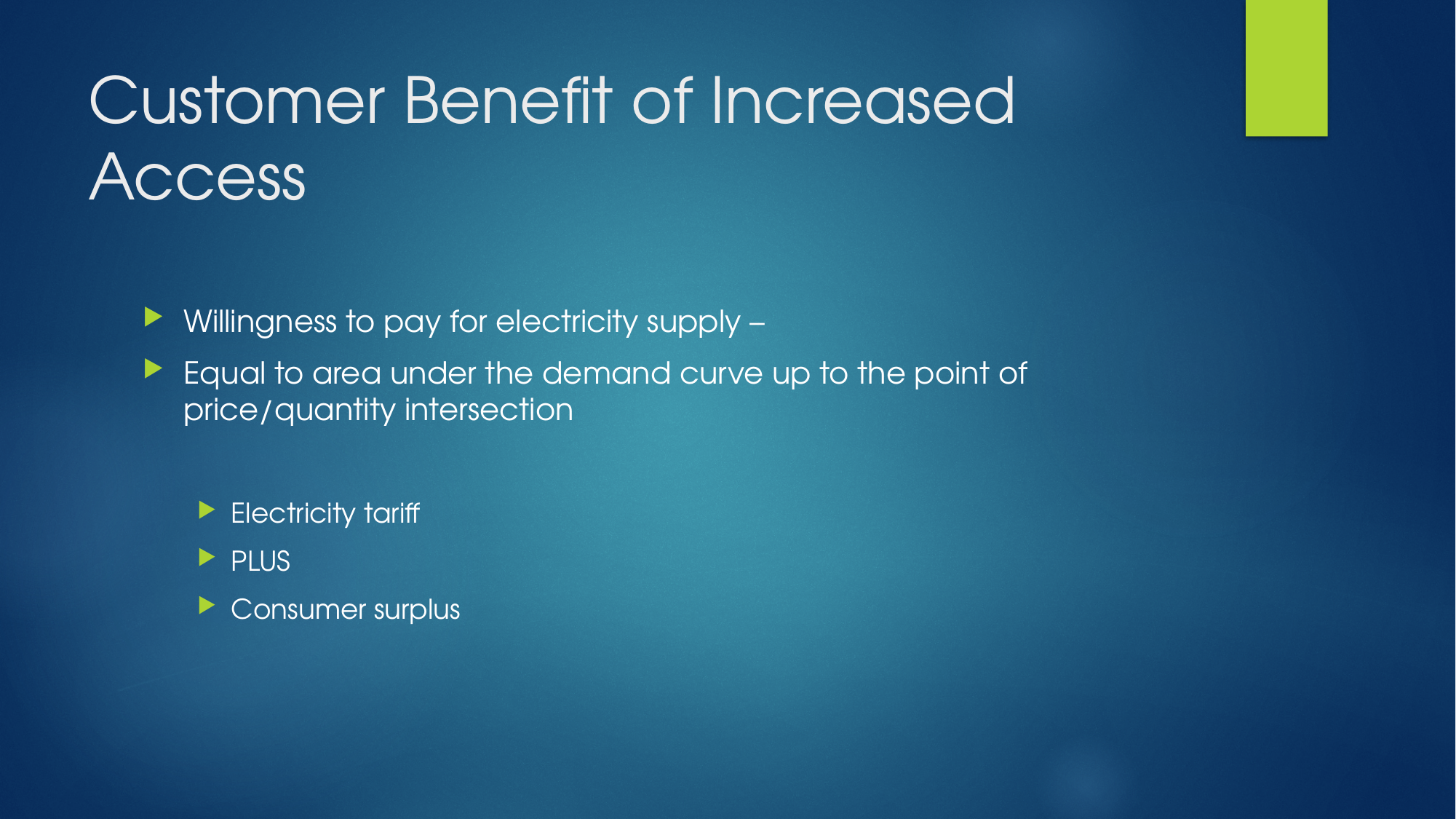

# Customer Benefit of Increased Access

Willingness to pay for electricity supply –
Equal to area under the demand curve up to the point of price/quantity intersection

Electricity tariff
PLUS
Consumer surplus